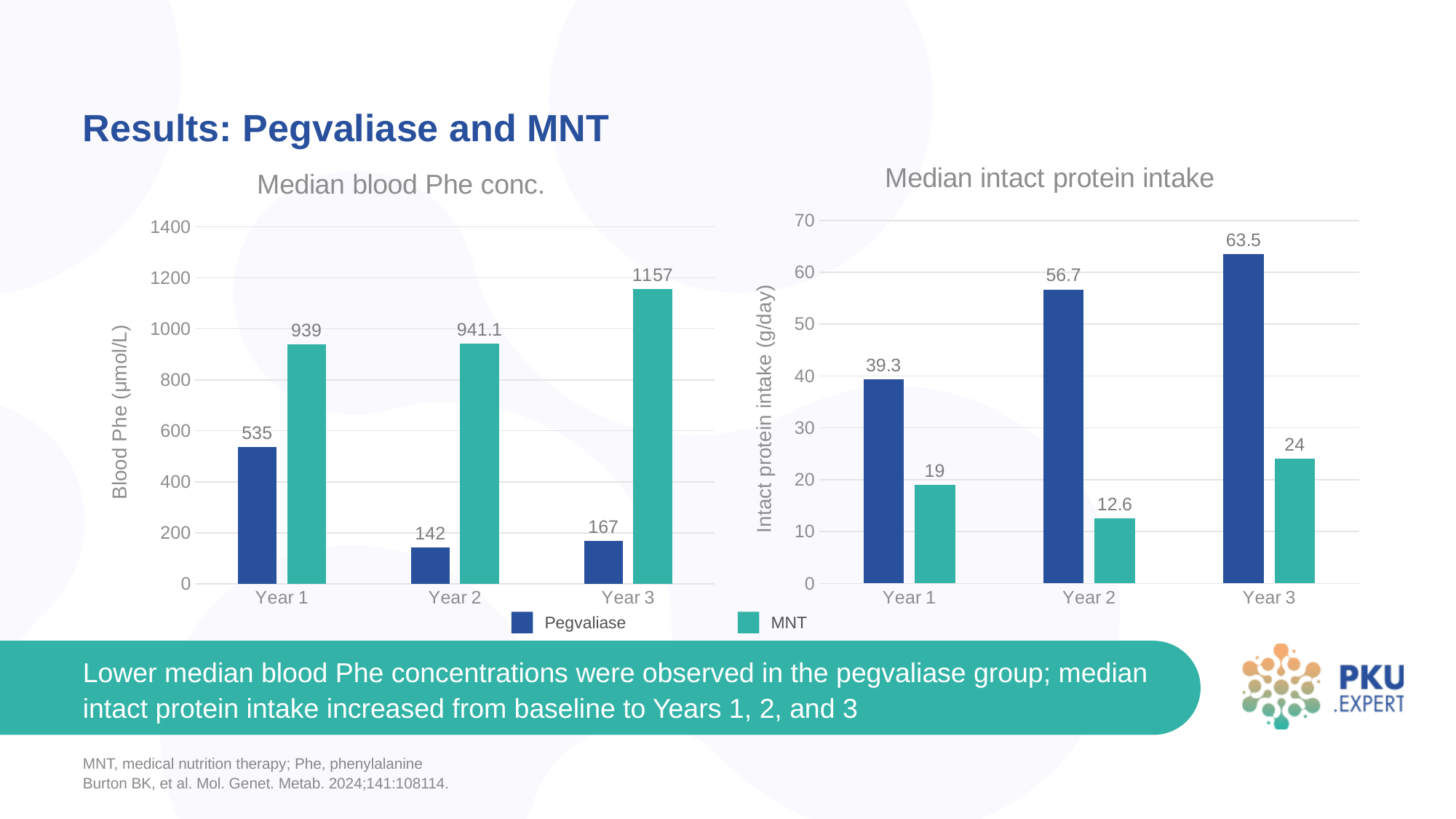

# Results: Pegvaliase and MNT

### Chart: Median intact protein intake

| Category | Pegvaliase | MNT  |
|---|---|---|
| Year 1 | 39.3 | 19.0 |
| Year 2 | 56.7 | 12.6 |
| Year 3 | 63.5 | 24.0 |

### Chart: Median blood Phe conc.

| Category | Pegvaliase | MNT  |
|---|---|---|
| Year 1 | 535.0 | 939.0 |
| Year 2 | 142.0 | 941.1 |
| Year 3 | 167.0 | 1157.0 |

Pegvaliase

MNT

Lower median blood Phe concentrations were observed in the pegvaliase group; median intact protein intake increased from baseline to Years 1, 2, and 3
MNT, medical nutrition therapy; Phe, phenylalanine
Burton BK, et al. Mol. Genet. Metab. 2024;141:108114.